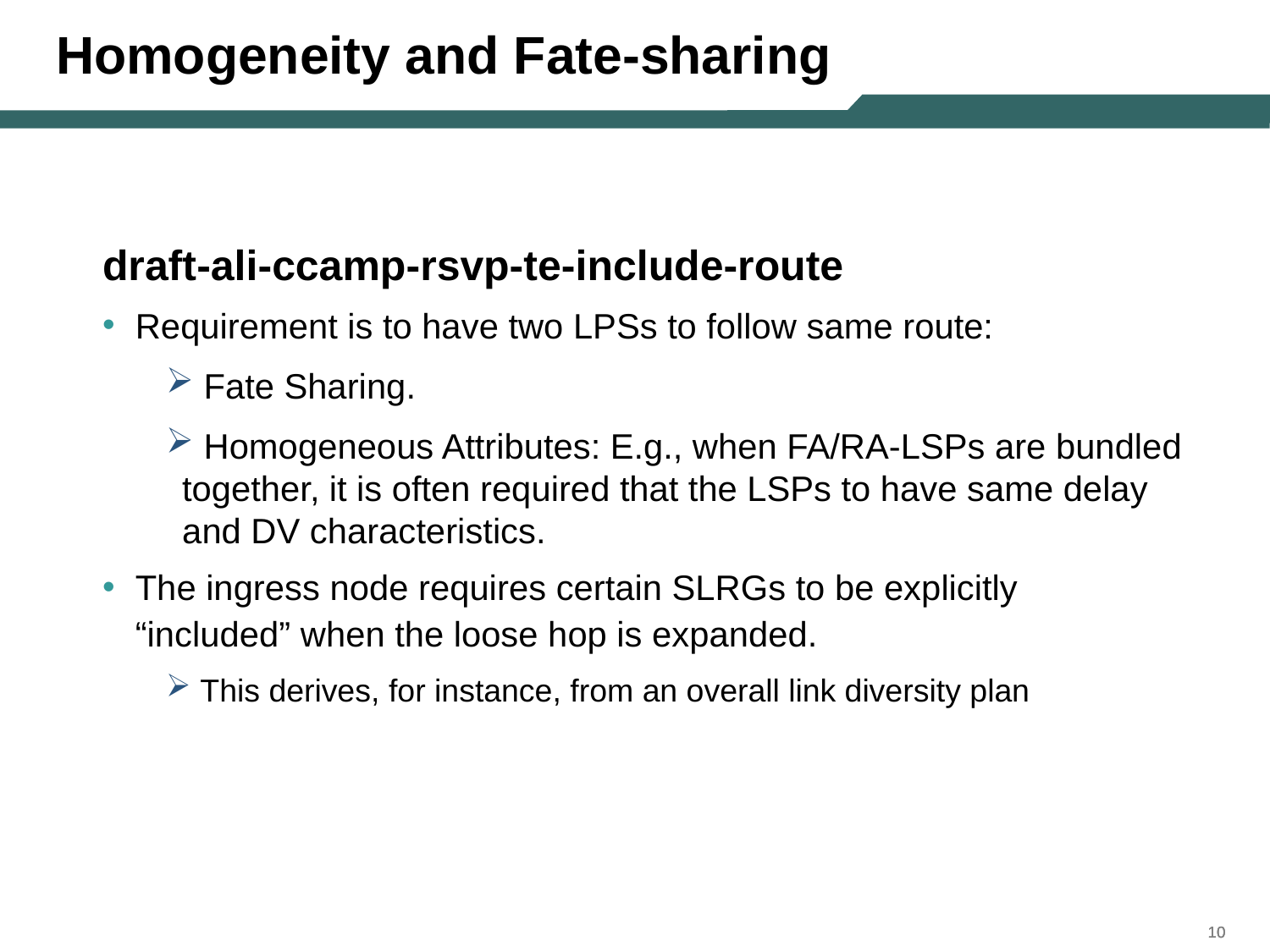

# Homogeneity and Fate-sharing
draft-ali-ccamp-rsvp-te-include-route
Requirement is to have two LPSs to follow same route:
 Fate Sharing.
 Homogeneous Attributes: E.g., when FA/RA-LSPs are bundled together, it is often required that the LSPs to have same delay and DV characteristics.
The ingress node requires certain SLRGs to be explicitly “included” when the loose hop is expanded.
 This derives, for instance, from an overall link diversity plan